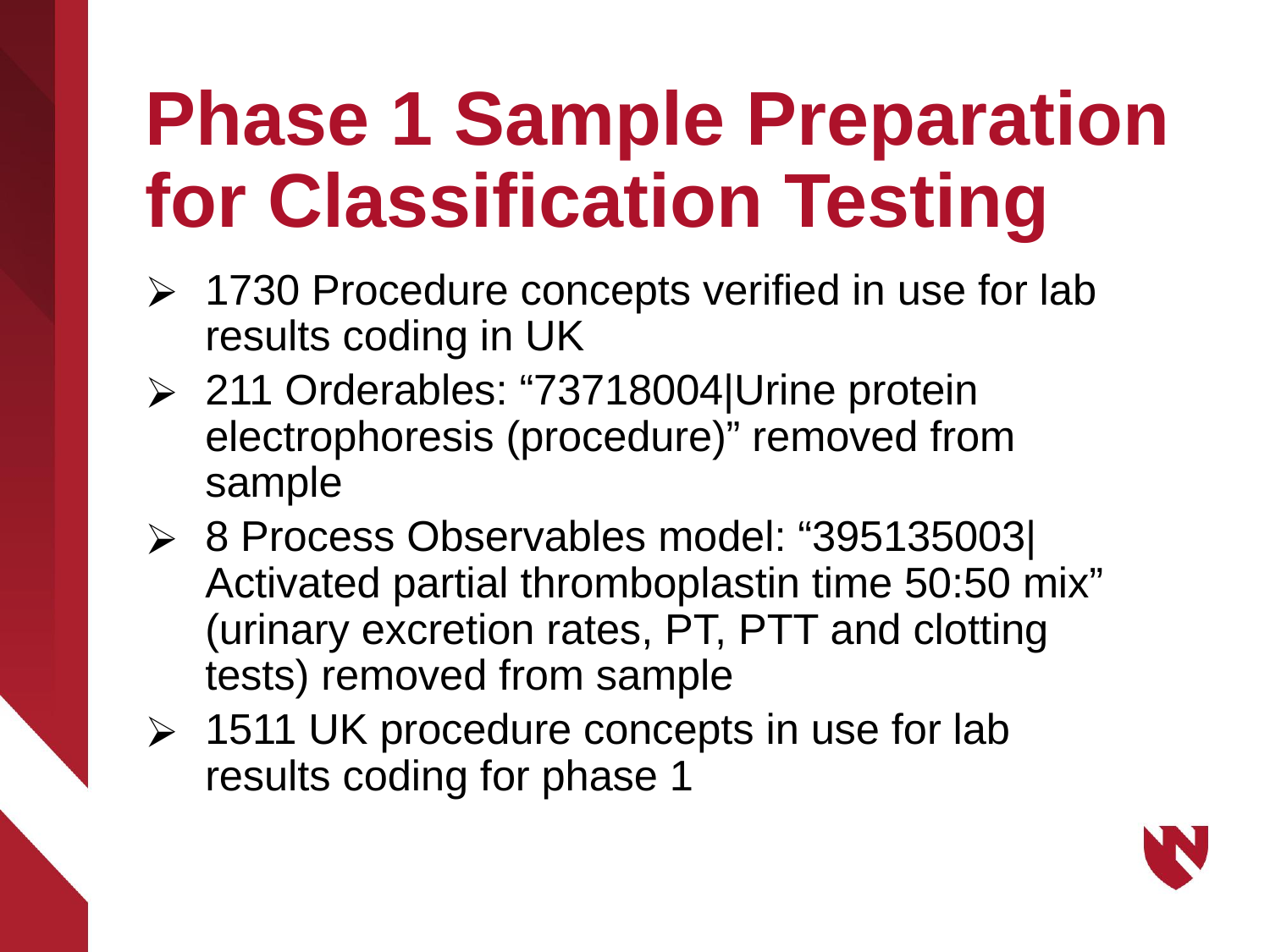

# Phase 1 Sample Preparation for Classification Testing
1730 Procedure concepts verified in use for lab results coding in UK
211 Orderables: “73718004|Urine protein electrophoresis (procedure)” removed from sample
8 Process Observables model: “395135003|Activated partial thromboplastin time 50:50 mix” (urinary excretion rates, PT, PTT and clotting tests) removed from sample
1511 UK procedure concepts in use for lab results coding for phase 1